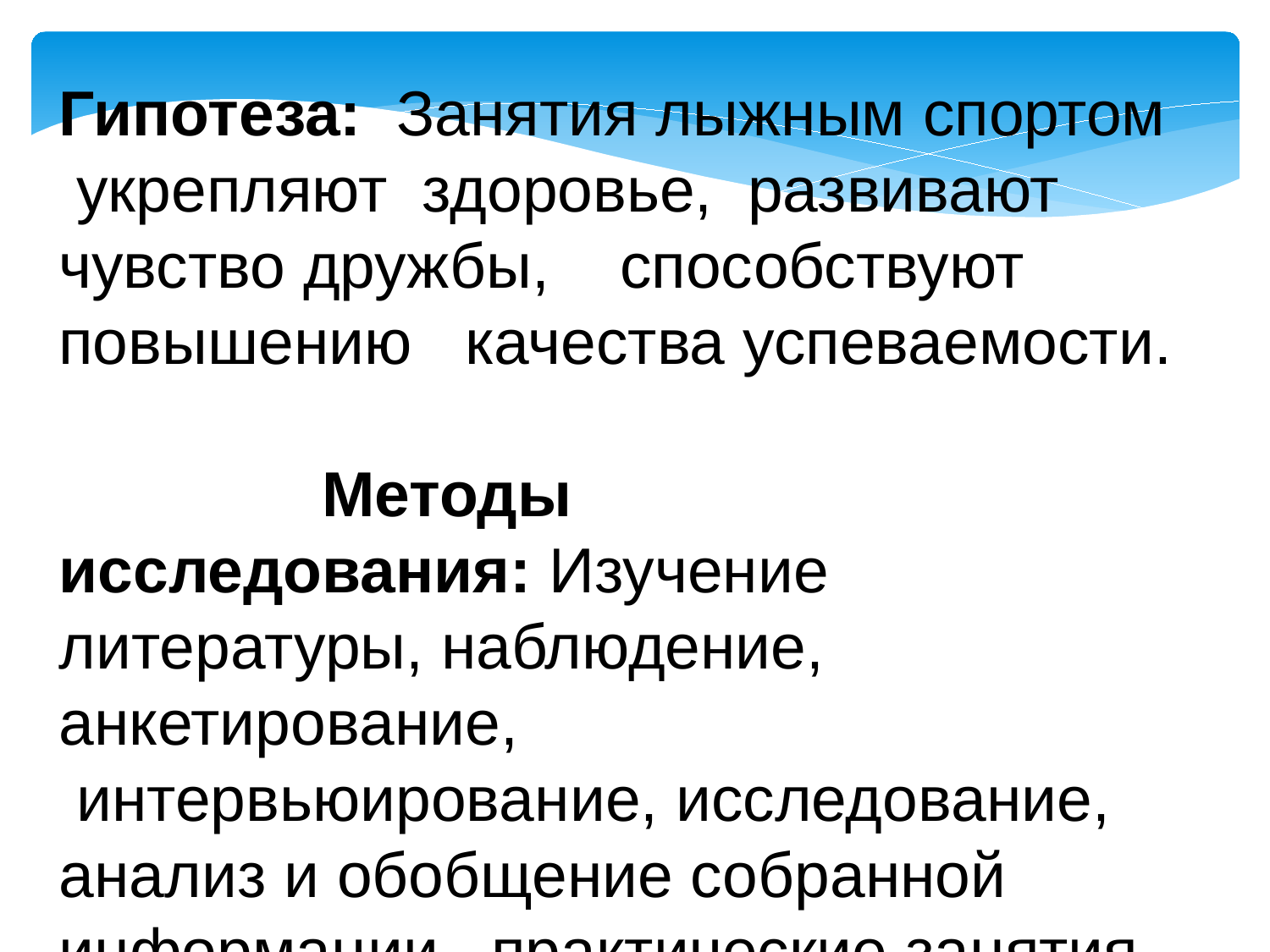

Гипотеза:  Занятия лыжным спортом   укрепляют  здоровье,  развивают чувство дружбы,    способствуют повышению   качества успеваемости.                                                                                 Методы исследования: Изучение литературы, наблюдение, анкетирование,
 интервьюирование, исследование,  анализ и обобщение собранной информации,  практические занятия.